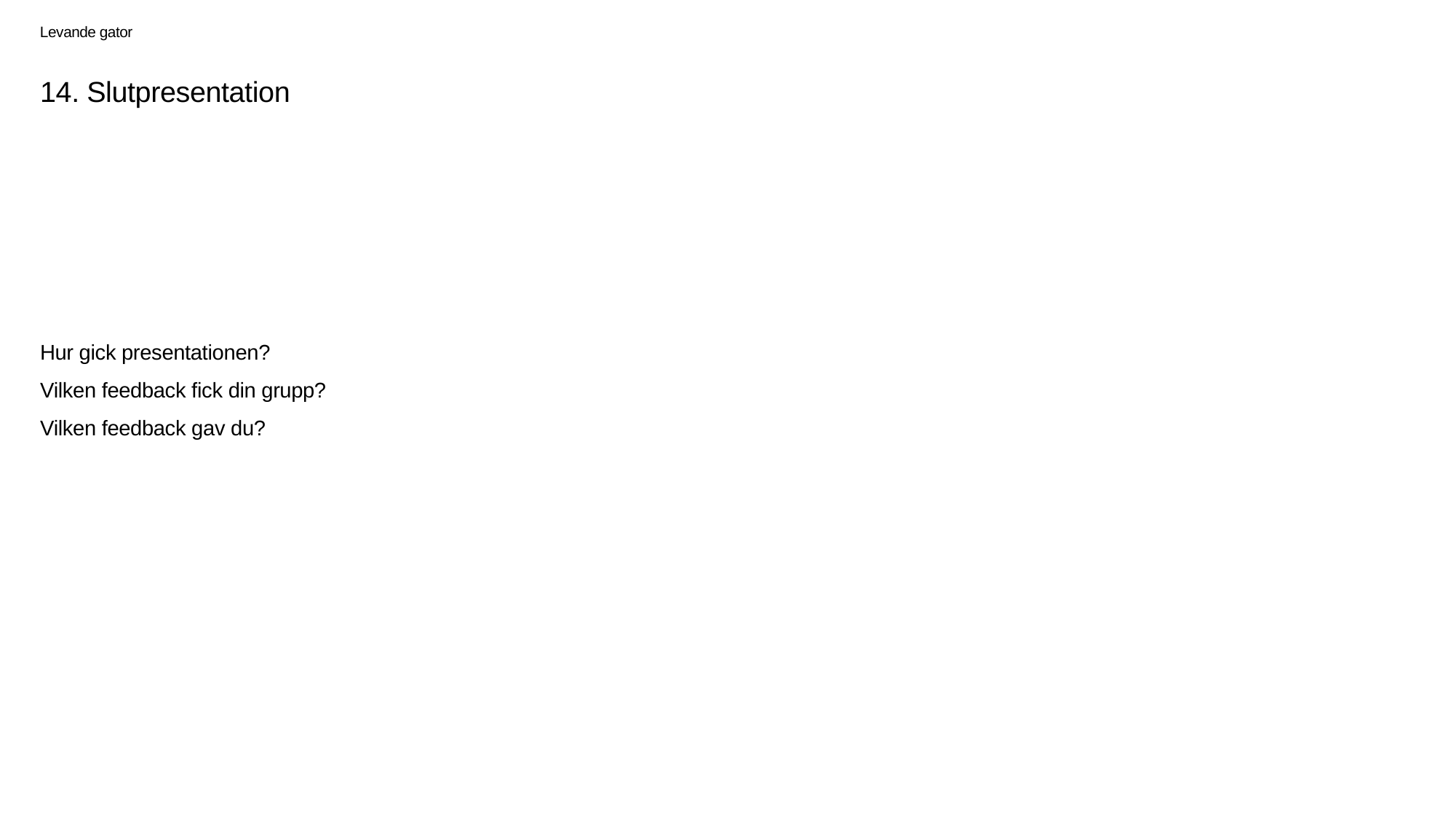

14. Slutpresentation
Hur gick presentationen?
Vilken feedback fick din grupp?
Vilken feedback gav du?